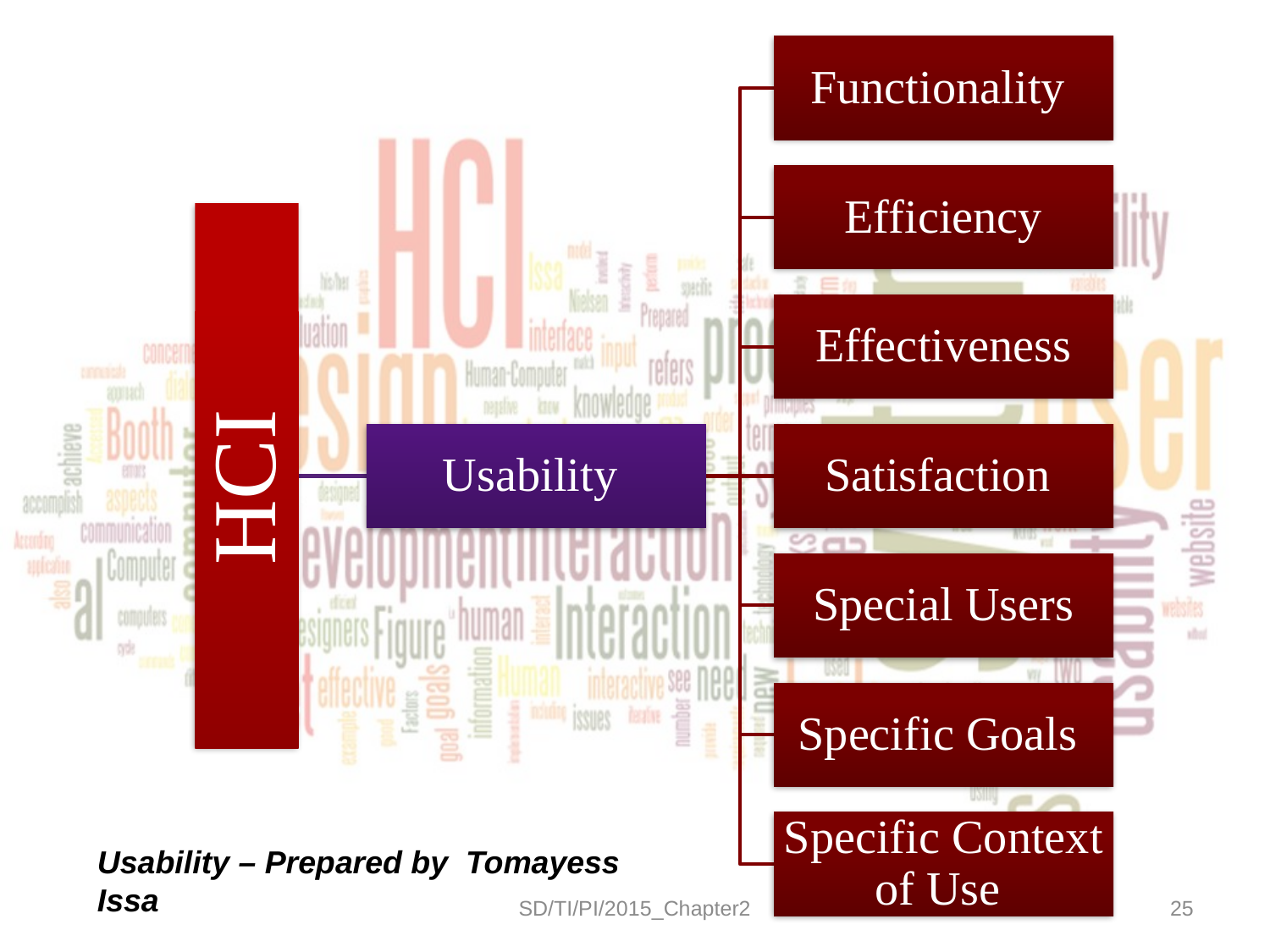

HCI
Usability
Functionality
Efficiency
Effectiveness
Satisfaction
Special Users
Specific Goals
Specific Context of Use
Usability – Prepared by  Tomayess Issa
SD/TI/PI/2015_Chapter2
25